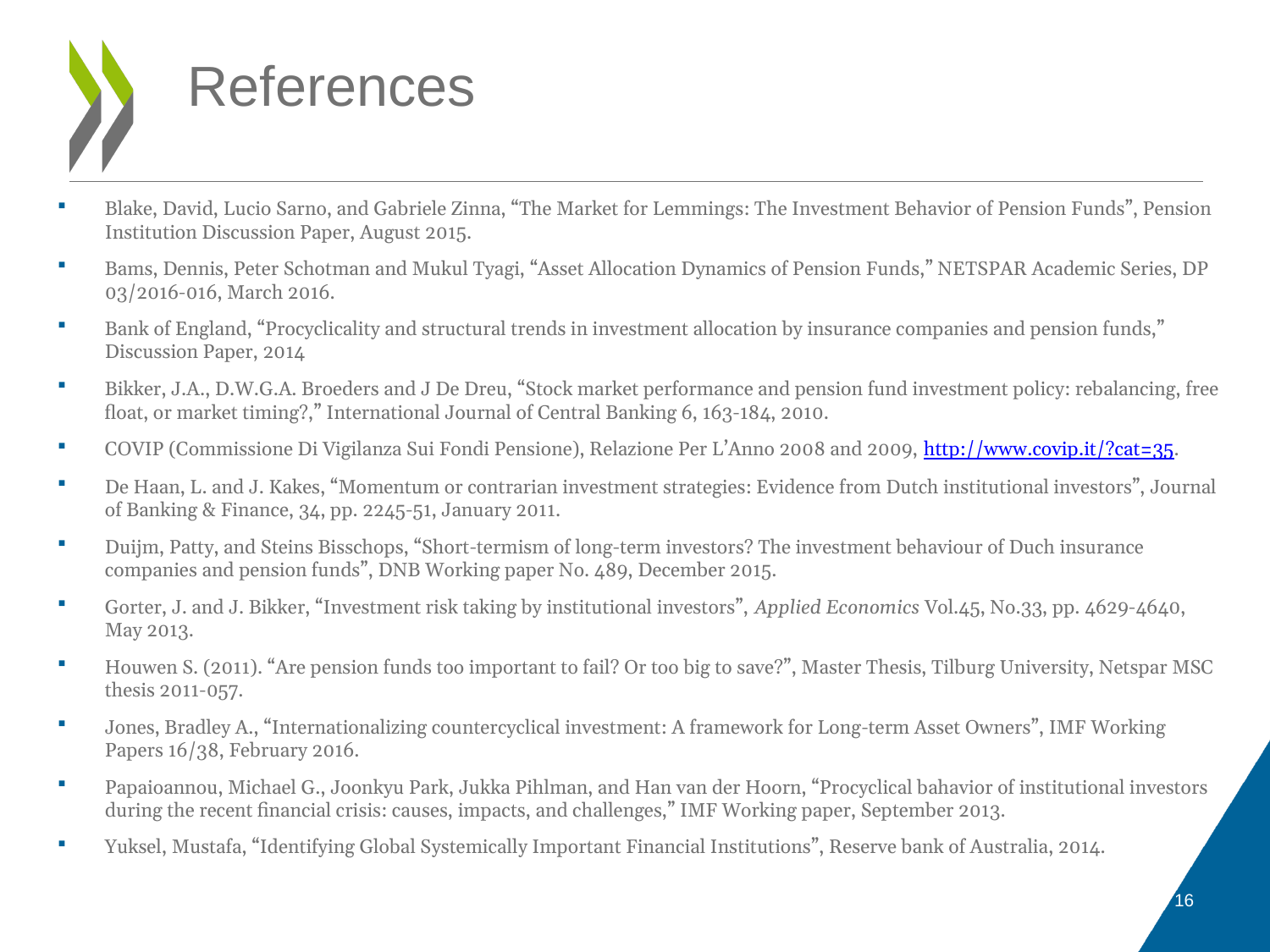

# References
Blake, David, Lucio Sarno, and Gabriele Zinna, “The Market for Lemmings: The Investment Behavior of Pension Funds”, Pension Institution Discussion Paper, August 2015.
Bams, Dennis, Peter Schotman and Mukul Tyagi, “Asset Allocation Dynamics of Pension Funds,” NETSPAR Academic Series, DP 03/2016-016, March 2016.
Bank of England, “Procyclicality and structural trends in investment allocation by insurance companies and pension funds,” Discussion Paper, 2014
Bikker, J.A., D.W.G.A. Broeders and J De Dreu, “Stock market performance and pension fund investment policy: rebalancing, free float, or market timing?,” International Journal of Central Banking 6, 163-184, 2010.
COVIP (Commissione Di Vigilanza Sui Fondi Pensione), Relazione Per L’Anno 2008 and 2009, http://www.covip.it/?cat=35.
De Haan, L. and J. Kakes, “Momentum or contrarian investment strategies: Evidence from Dutch institutional investors”, Journal of Banking & Finance, 34, pp. 2245-51, January 2011.
Duijm, Patty, and Steins Bisschops, “Short-termism of long-term investors? The investment behaviour of Duch insurance companies and pension funds”, DNB Working paper No. 489, December 2015.
Gorter, J. and J. Bikker, “Investment risk taking by institutional investors”, Applied Economics Vol.45, No.33, pp. 4629-4640, May 2013.
Houwen S. (2011). “Are pension funds too important to fail? Or too big to save?”, Master Thesis, Tilburg University, Netspar MSC thesis 2011-057.
Jones, Bradley A., “Internationalizing countercyclical investment: A framework for Long-term Asset Owners”, IMF Working Papers 16/38, February 2016.
Papaioannou, Michael G., Joonkyu Park, Jukka Pihlman, and Han van der Hoorn, “Procyclical bahavior of institutional investors during the recent financial crisis: causes, impacts, and challenges,” IMF Working paper, September 2013.
Yuksel, Mustafa, “Identifying Global Systemically Important Financial Institutions”, Reserve bank of Australia, 2014.
16